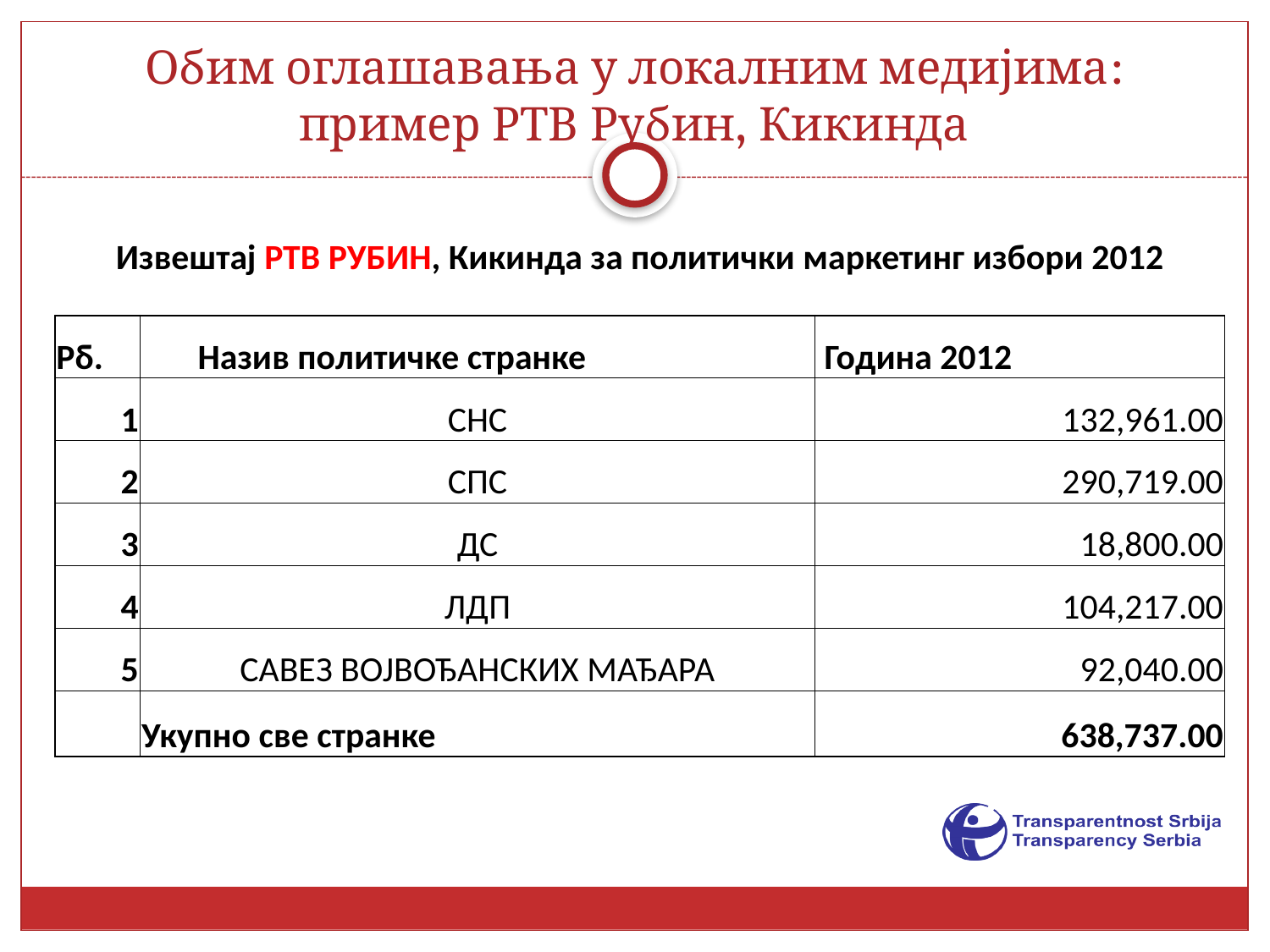

# Обим оглашавања у локалним медијима: пример РТВ Рубин, Кикинда
| Извештај РТВ РУБИН, Кикинда за политички маркетинг избори 2012 |  |  |
| --- | --- | --- |
|  |  |  |
| Рб. | Назив политичке странке | Година 2012 |
| 1 | СНС | 132,961.00 |
| 2 | СПС | 290,719.00 |
| 3 | ДС | 18,800.00 |
| 4 | ЛДП | 104,217.00 |
| 5 | САВЕЗ ВОЈВОЂАНСКИХ МАЂАРА | 92,040.00 |
|  | Укупно све странке | 638,737.00 |